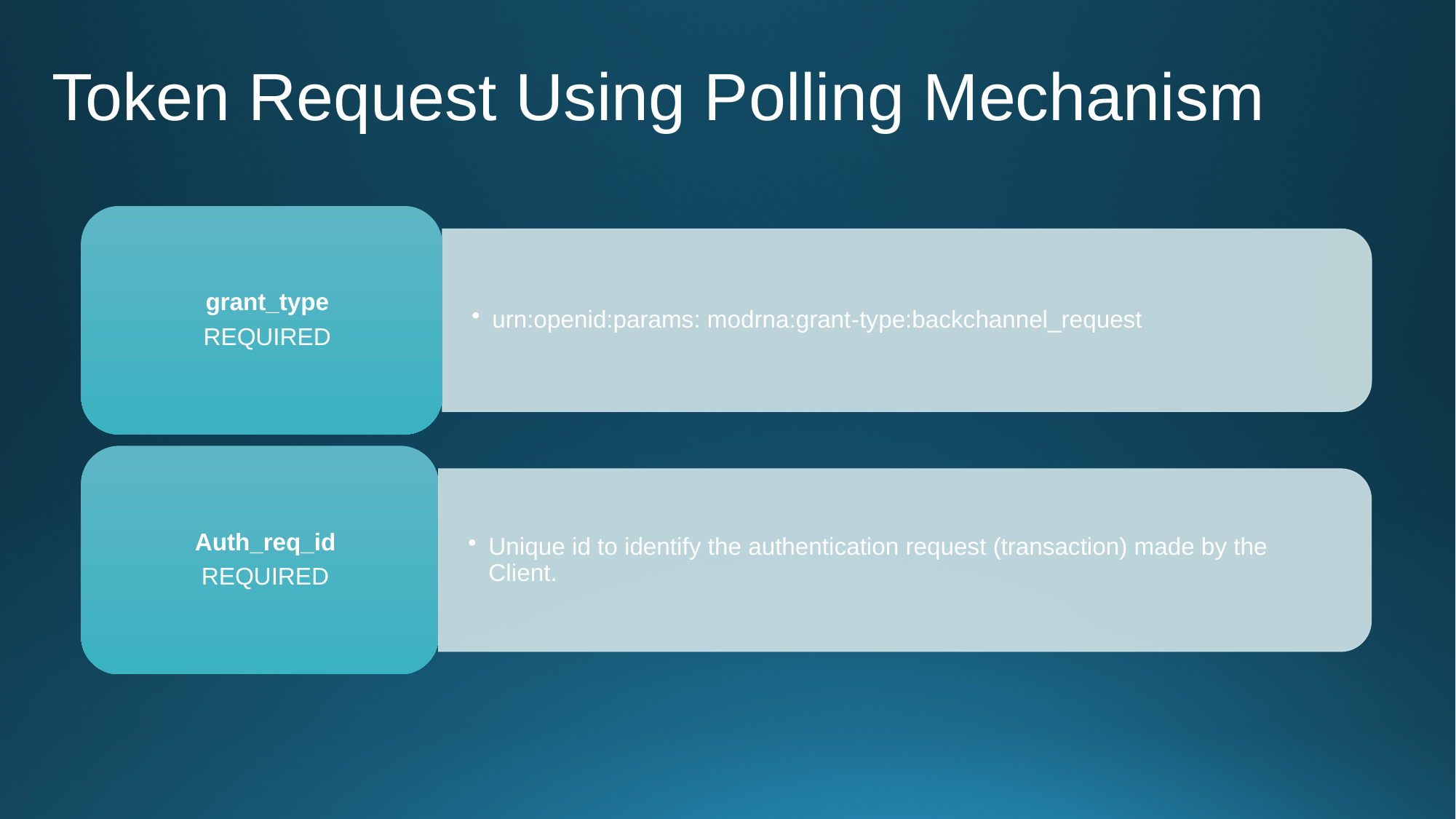

# Token Request Using Polling Mechanism
urn:openid:params: modrna:grant-type:backchannel_request
grant_type
REQUIRED
Unique id to identify the authentication request (transaction) made by the Client.
Auth_req_id
REQUIRED